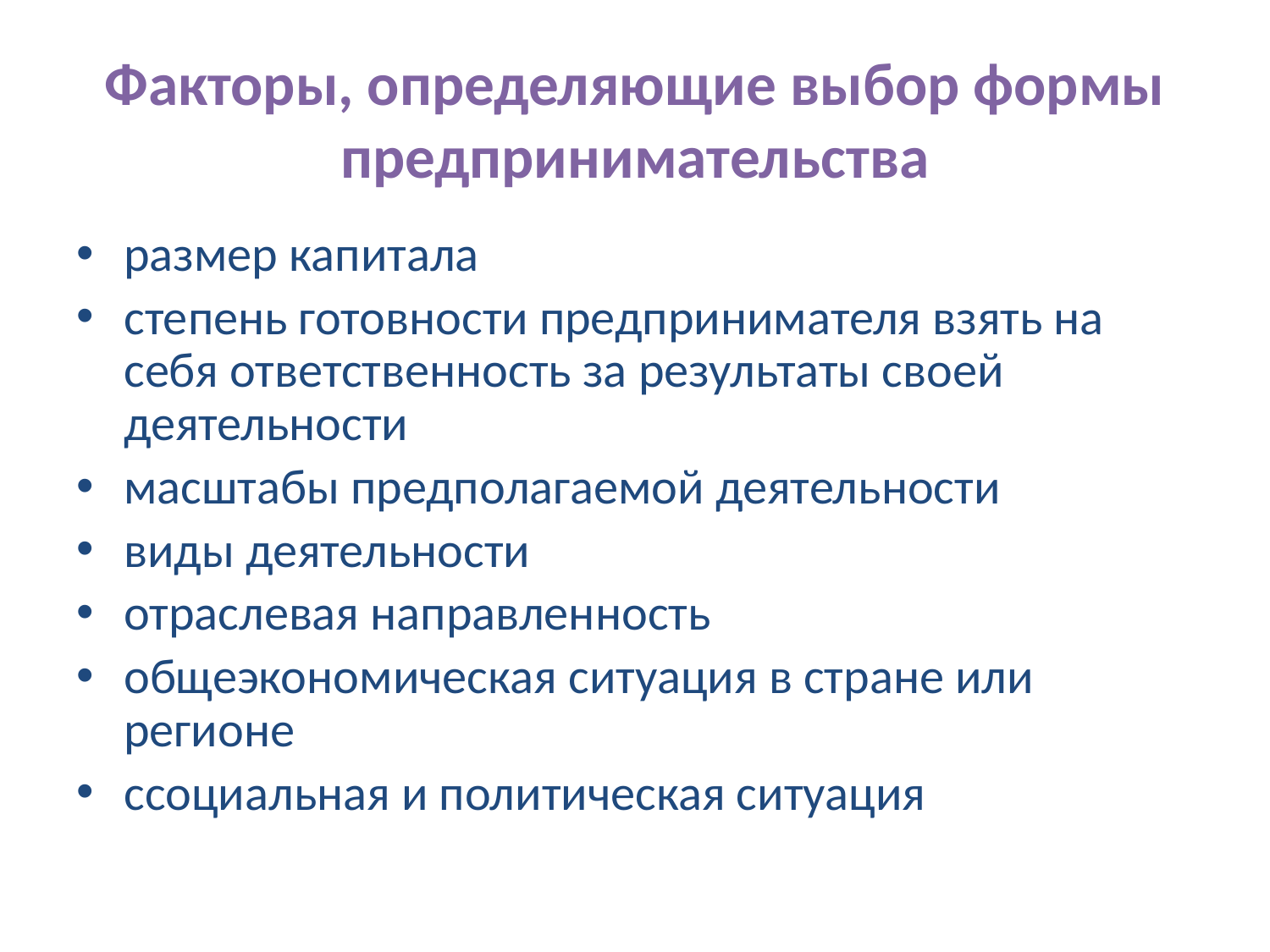

# Факторы, определяющие выбор формы предпринимательства
размер капитала
степень готовности предпринимателя взять на себя ответственность за результаты своей деятельности
масштабы предполагаемой деятельности
виды деятельности
отраслевая направленность
общеэкономическая ситуация в стране или регионе
cсоциальная и политическая ситуация